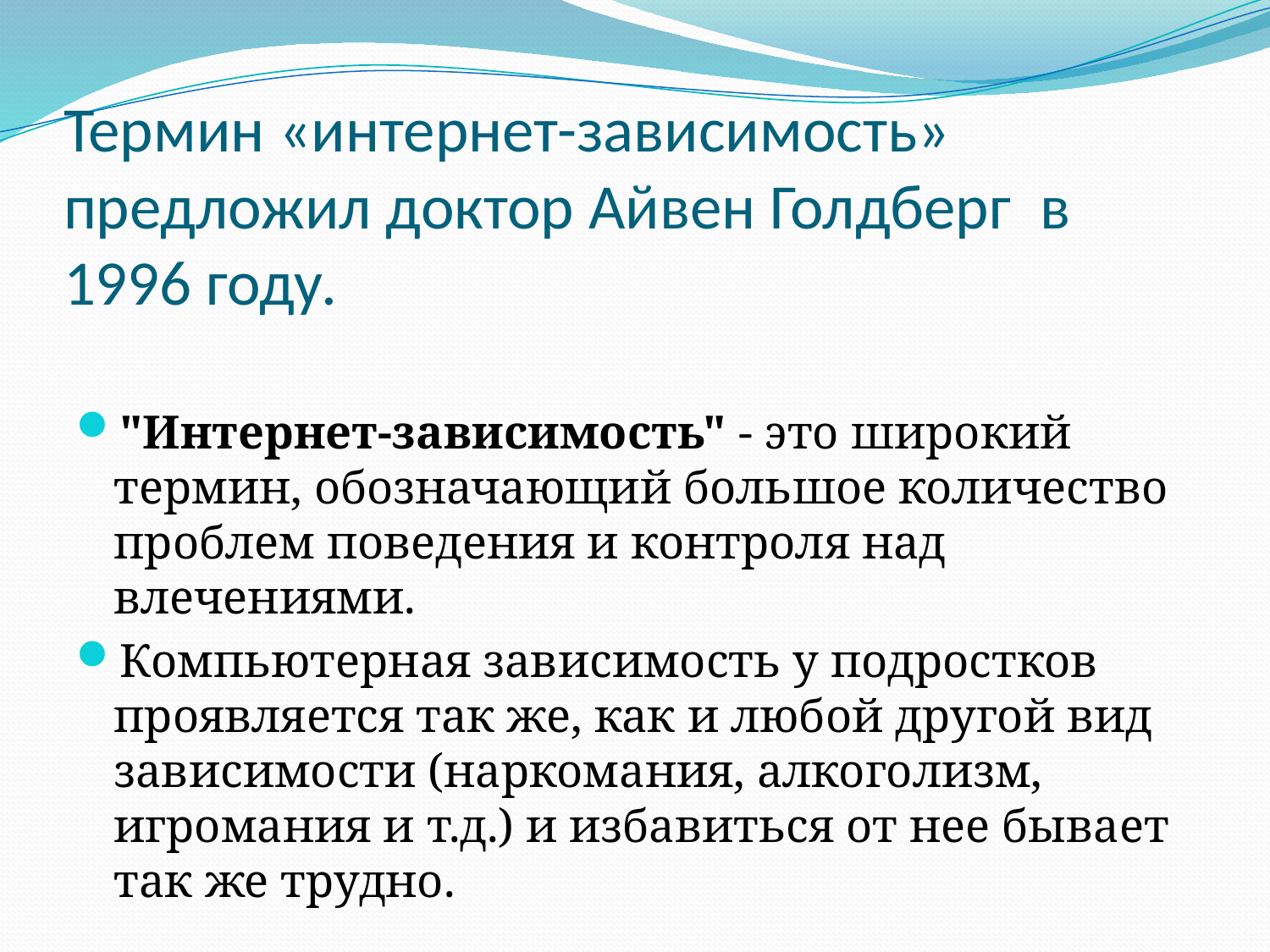

# Термин «интернет-зависимость»  предложил доктор Айвен Голдберг  в 1996 году.
"Интернет-зависимость" - это широкий термин, обозначающий большое количество проблем поведения и контроля над влечениями.
Компьютерная зависимость у подростков проявляется так же, как и любой другой вид зависимости (наркомания, алкоголизм, игромания и т.д.) и избавиться от нее бывает так же трудно.